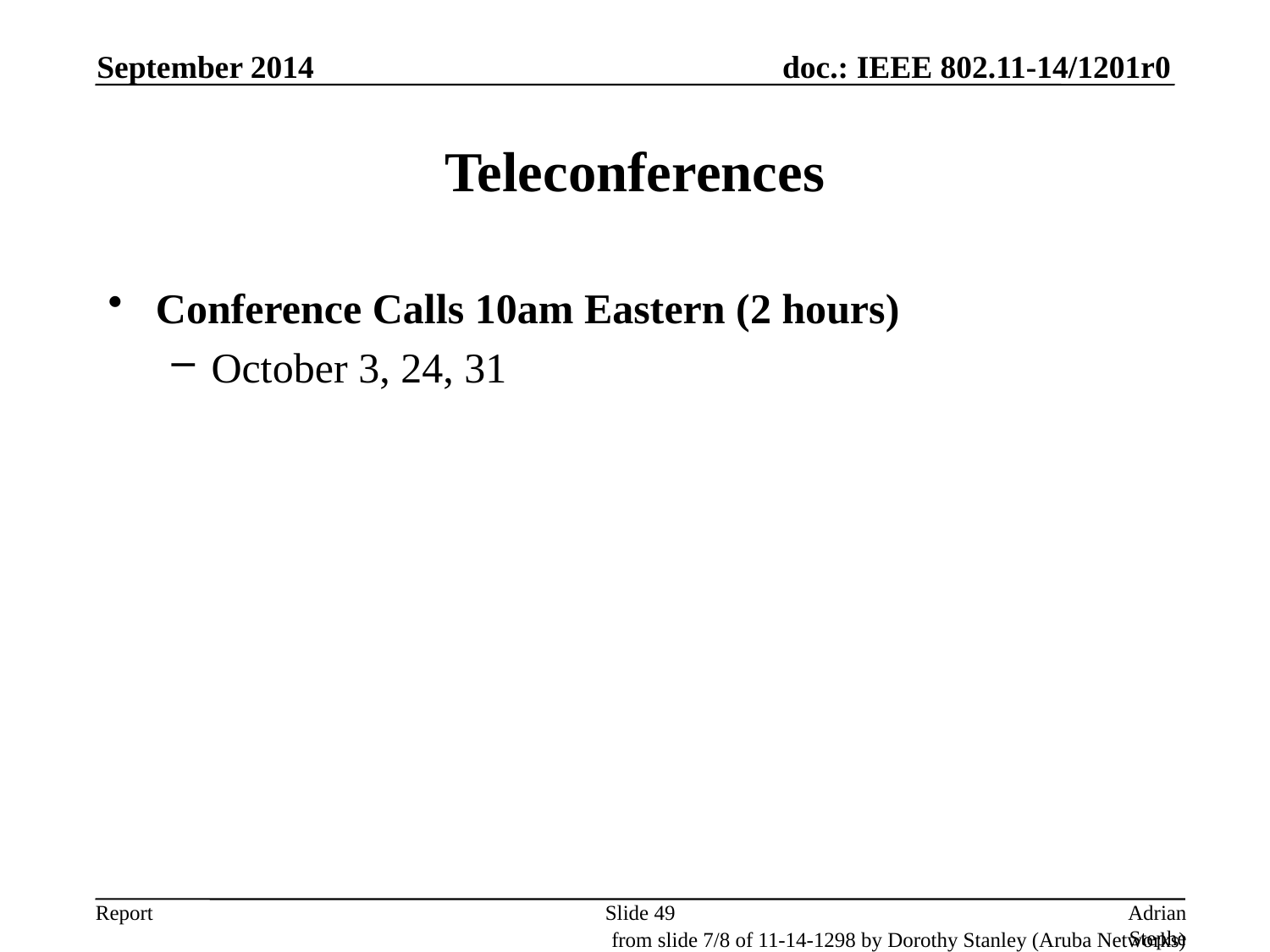

September 2014
# Teleconferences
Conference Calls 10am Eastern (2 hours)
October 3, 24, 31

Slide 49
Adrian Stephens, Intel Corporation
from slide 7/8 of 11-14-1298 by Dorothy Stanley (Aruba Networks)